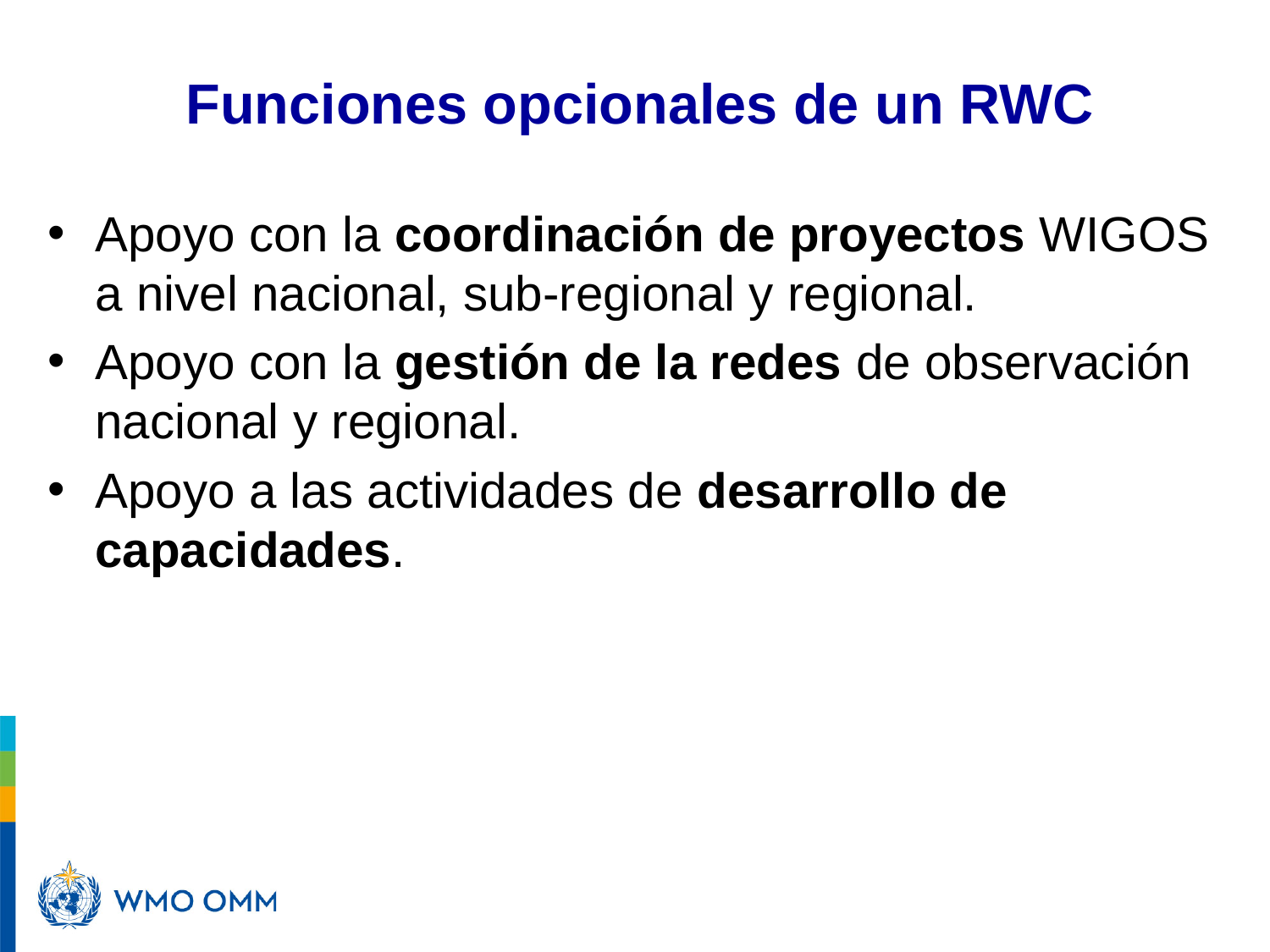

Funciones opcionales de un RWC
Apoyo con la coordinación de proyectos WIGOS a nivel nacional, sub-regional y regional.
Apoyo con la gestión de la redes de observación nacional y regional.
Apoyo a las actividades de desarrollo de capacidades.